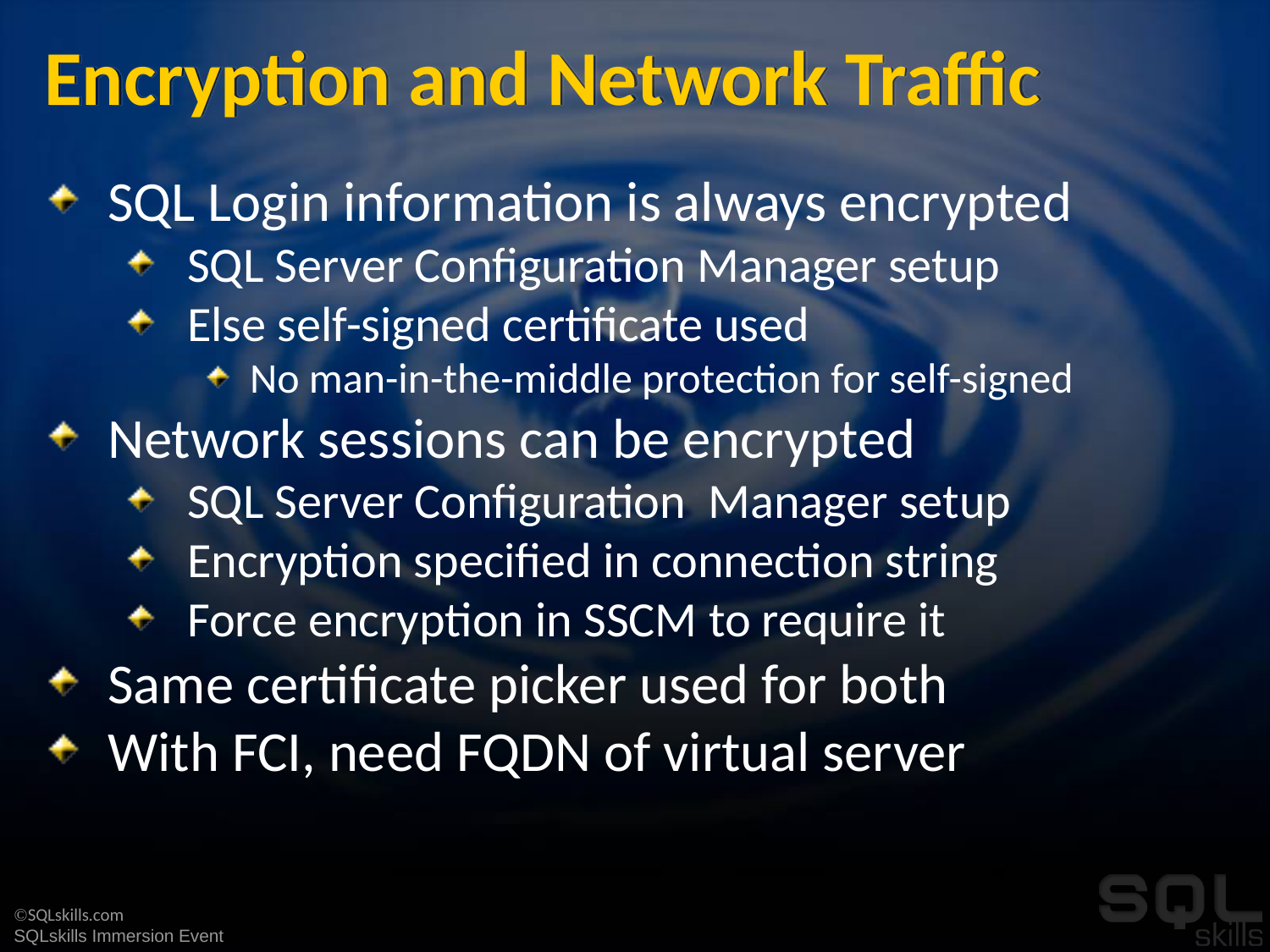

# Encryption and Network Traffic
SQL Login information is always encrypted
SQL Server Configuration Manager setup
Else self-signed certificate used
No man-in-the-middle protection for self-signed
Network sessions can be encrypted
SQL Server Configuration  Manager setup
Encryption specified in connection string
Force encryption in SSCM to require it
Same certificate picker used for both
With FCI, need FQDN of virtual server